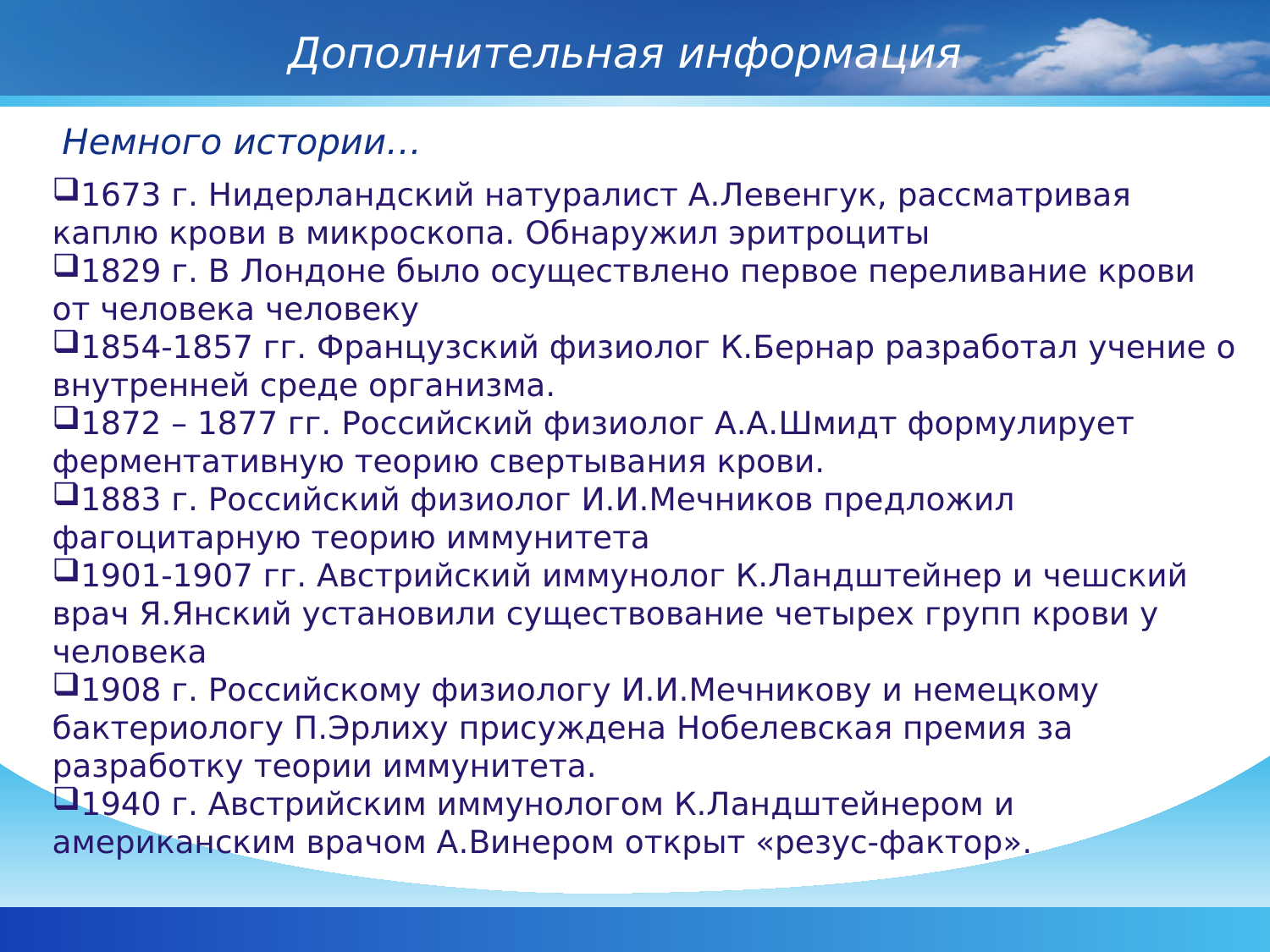

Дополнительная информация

Немного истории…

1673 г. Нидерландский натуралист А.Левенгук, рассматривая каплю крови в микроскопа. Обнаружил эритроциты
1829 г. В Лондоне было осуществлено первое переливание крови от человека человеку
1854-1857 гг. Французский физиолог К.Бернар разработал учение о внутренней среде организма.
1872 – 1877 гг. Российский физиолог А.А.Шмидт формулирует ферментативную теорию свертывания крови.
1883 г. Российский физиолог И.И.Мечников предложил фагоцитарную теорию иммунитета
1901-1907 гг. Австрийский иммунолог К.Ландштейнер и чешский врач Я.Янский установили существование четырех групп крови у человека
1908 г. Российскому физиологу И.И.Мечникову и немецкому бактериологу П.Эрлиху присуждена Нобелевская премия за разработку теории иммунитета.
1940 г. Австрийским иммунологом К.Ландштейнером и американским врачом А.Винером открыт «резус-фактор».